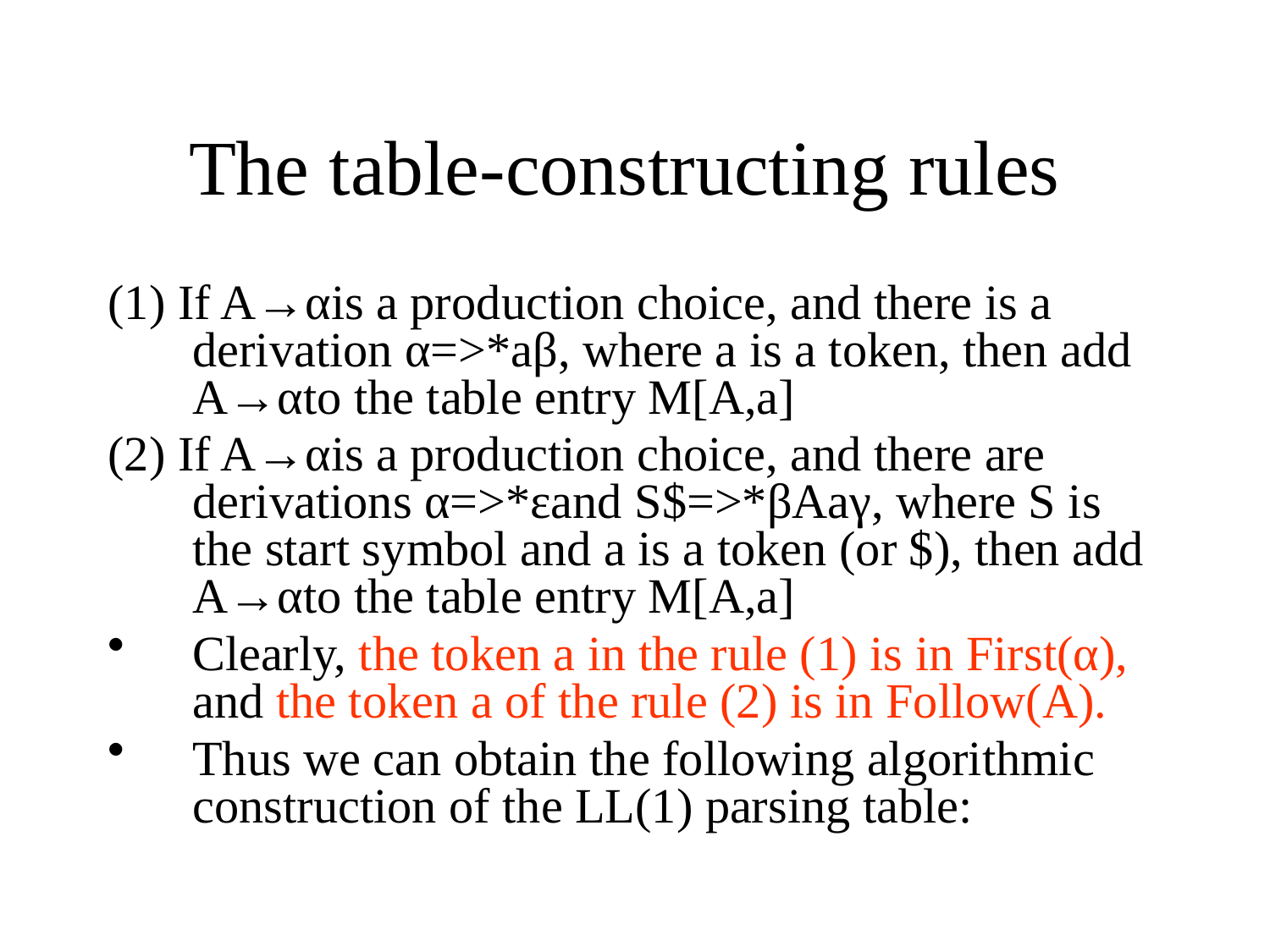

# The table-constructing rules
(1) If A→αis a production choice, and there is a derivation α=>*aβ, where a is a token, then add A→αto the table entry M[A,a]
(2) If A→αis a production choice, and there are derivations α=>*εand S$=>*βAaγ, where S is the start symbol and a is a token (or $), then add A→αto the table entry M[A,a]
Clearly, the token a in the rule (1) is in First(α), and the token a of the rule (2) is in Follow(A).
Thus we can obtain the following algorithmic construction of the LL(1) parsing table: